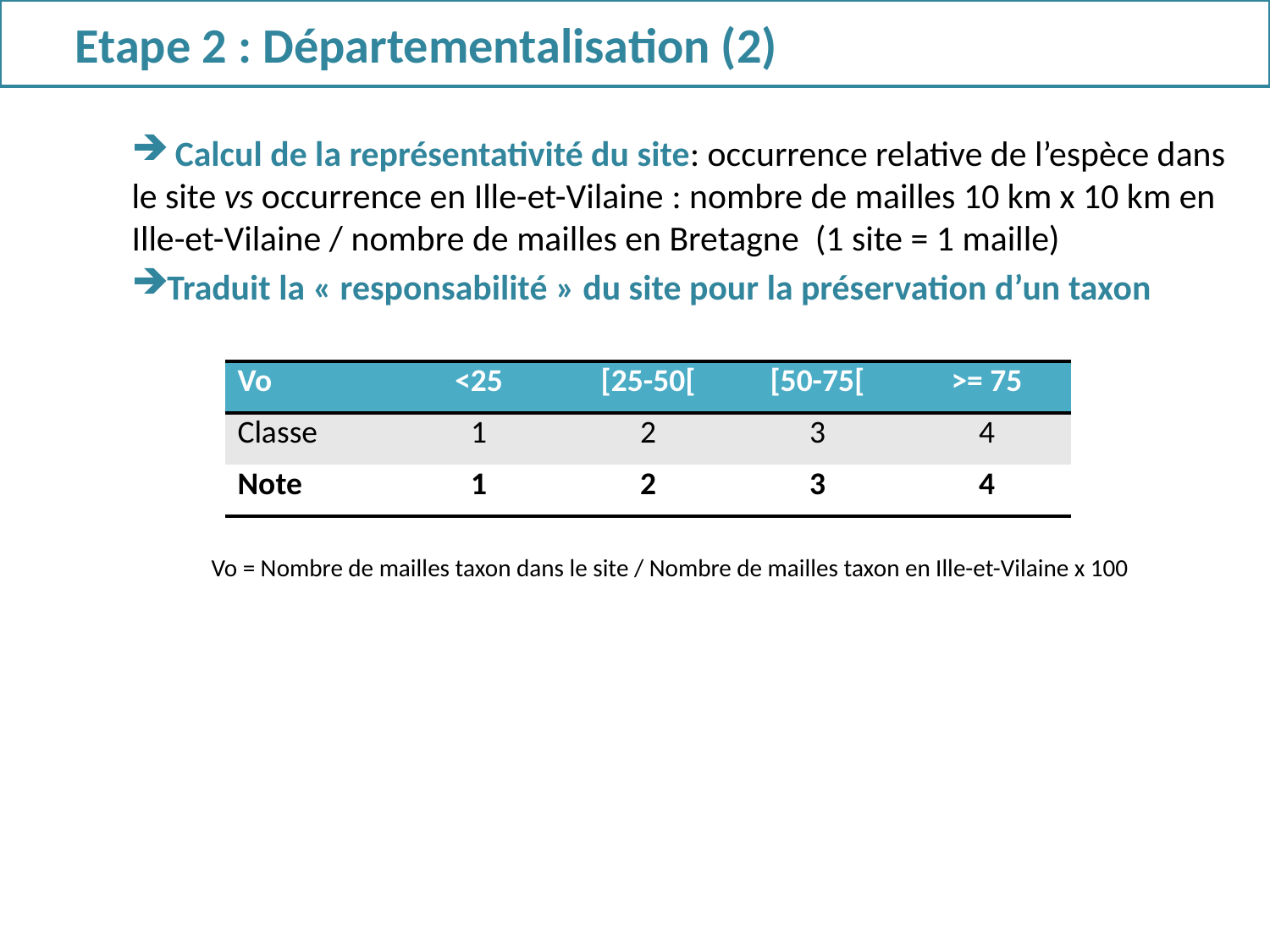

# Etape 2 : Départementalisation (2)

 Calcul de la représentativité du site: occurrence relative de l’espèce dans le site vs occurrence en Ille-et-Vilaine : nombre de mailles 10 km x 10 km en Ille-et-Vilaine / nombre de mailles en Bretagne  (1 site = 1 maille)
Traduit la « responsabilité » du site pour la préservation d’un taxon

| Vo | <25 | [25-50[ | [50-75[ | >= 75 |
| --- | --- | --- | --- | --- |
| Classe | 1 | 2 | 3 | 4 |
| Note | 1 | 2 | 3 | 4 |
Vo = Nombre de mailles taxon dans le site / Nombre de mailles taxon en Ille-et-Vilaine x 100